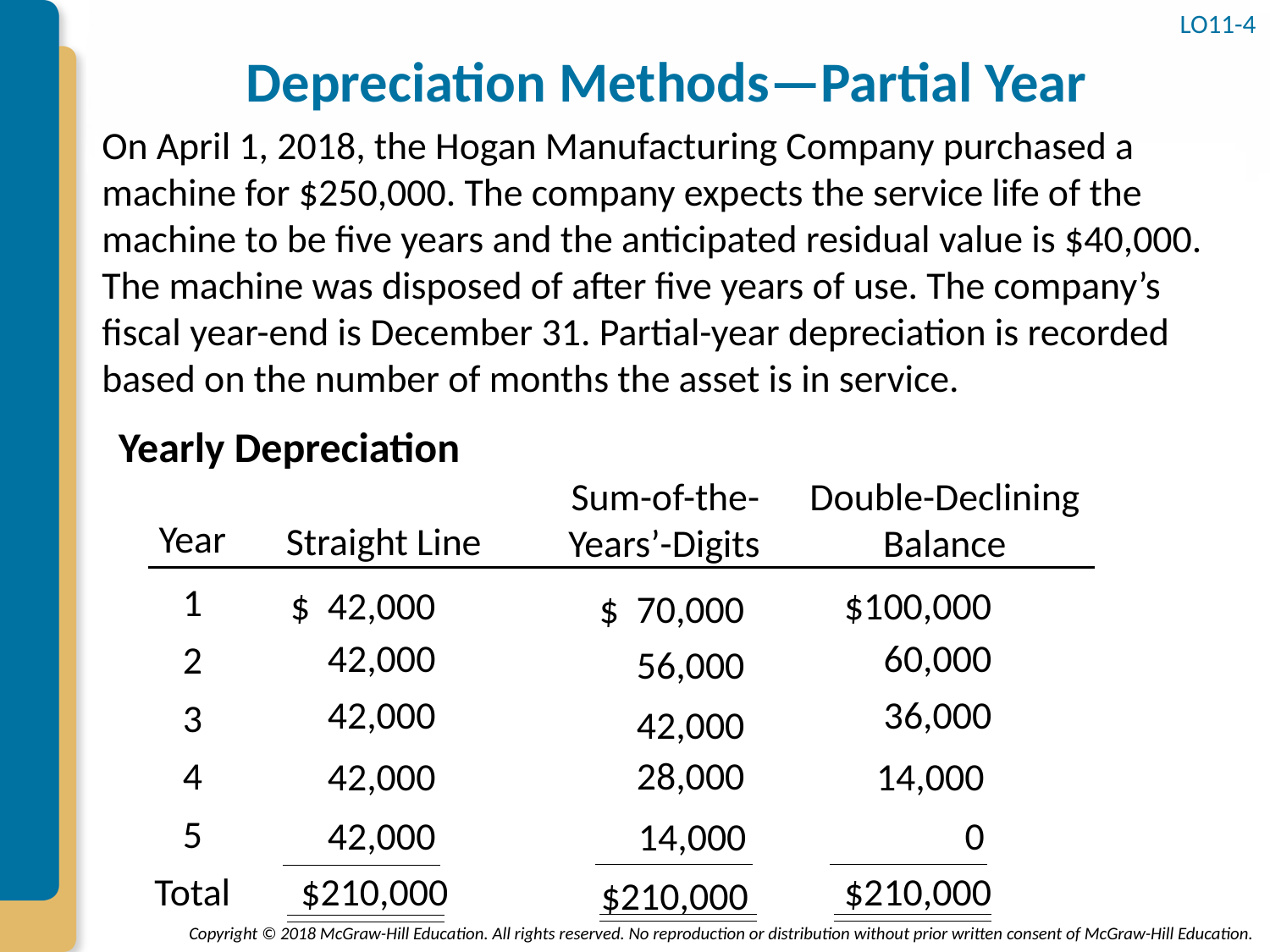

LO11-4
# Depreciation Methods—Partial Year
On April 1, 2018, the Hogan Manufacturing Company purchased a machine for $250,000. The company expects the service life of the machine to be five years and the anticipated residual value is $40,000. The machine was disposed of after five years of use. The company’s fiscal year-end is December 31. Partial-year depreciation is recorded based on the number of months the asset is in service.

Yearly Depreciation

Sum-of-the-Years’-Digits
Double-Declining Balance
Year
Straight Line
1
$  42,000
$100,000
$  70,000
42,000
60,000
2
56,000
42,000
36,000
3
42,000
4
28,000
42,000
14,000
5
42,000
0
14,000
Total
$210,000
$210,000
$210,000